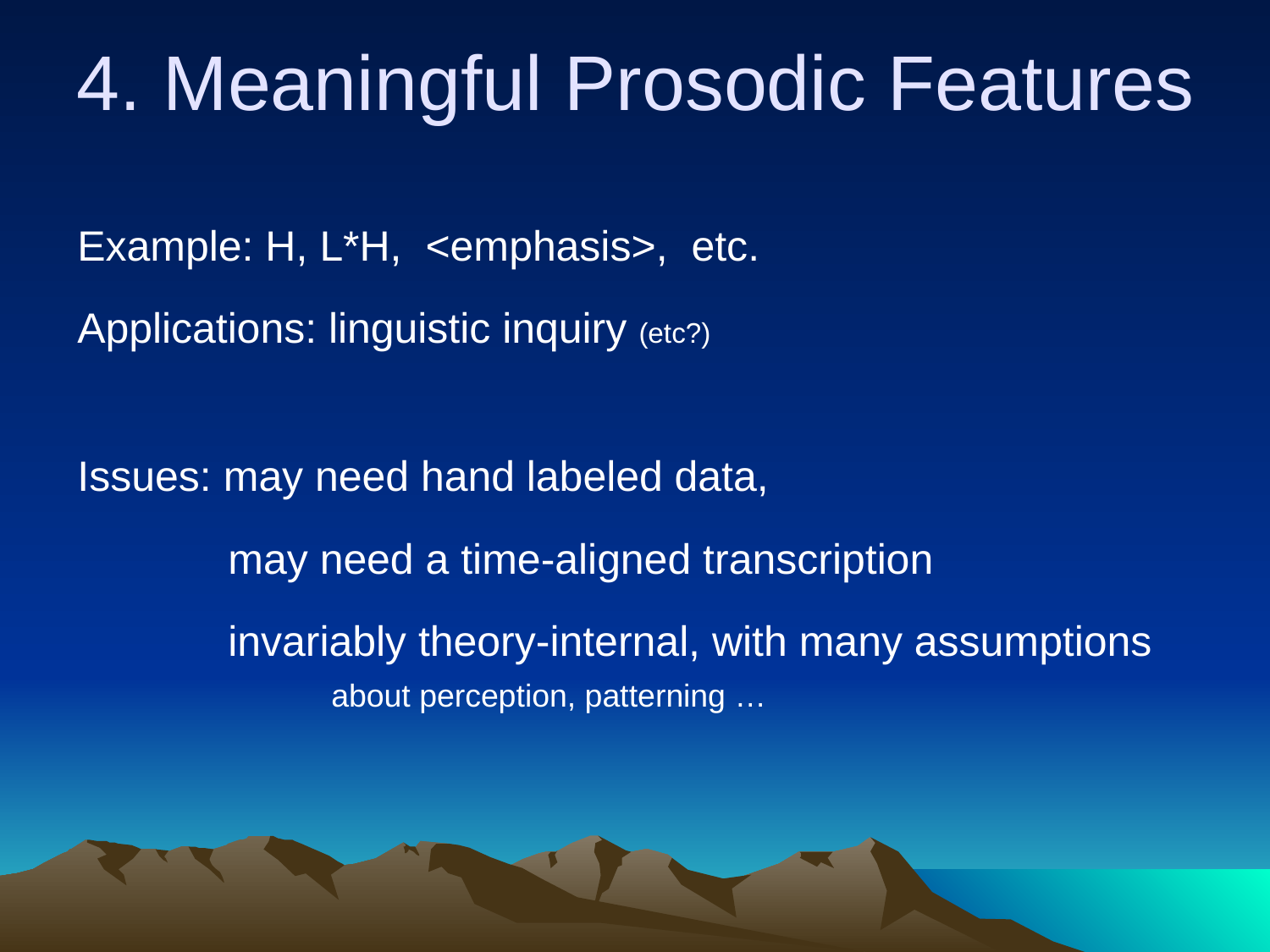

# 4. Meaningful Prosodic Features
Example: H, L*H,  <emphasis>,  etc.
Applications: linguistic inquiry (etc?)

Issues: may need hand labeled data,
	  may need a time-aligned transcription
	  invariably theory-internal, with many assumptions
		about perception, patterning …